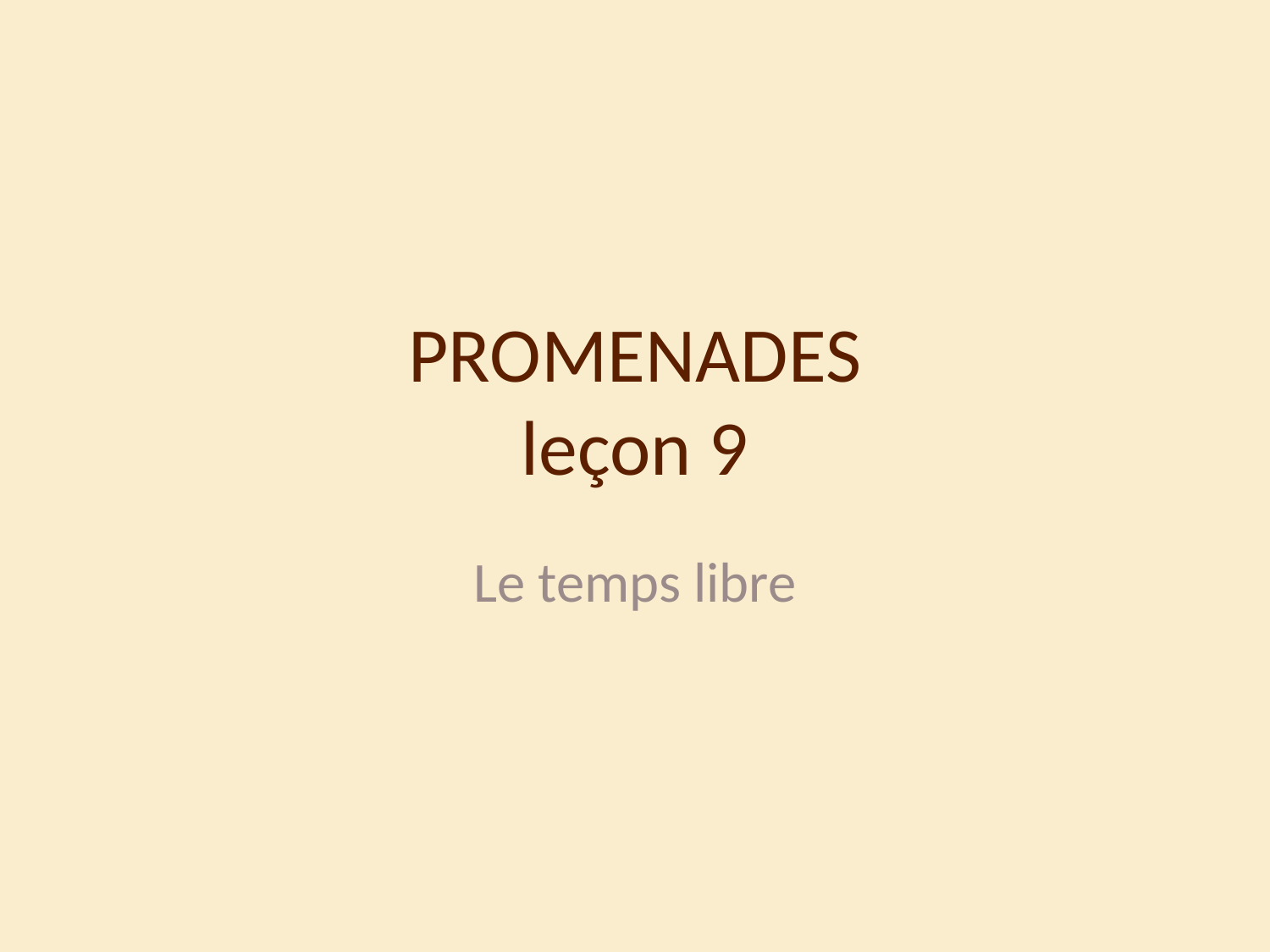

# PROMENADES leçon 9
Le temps libre